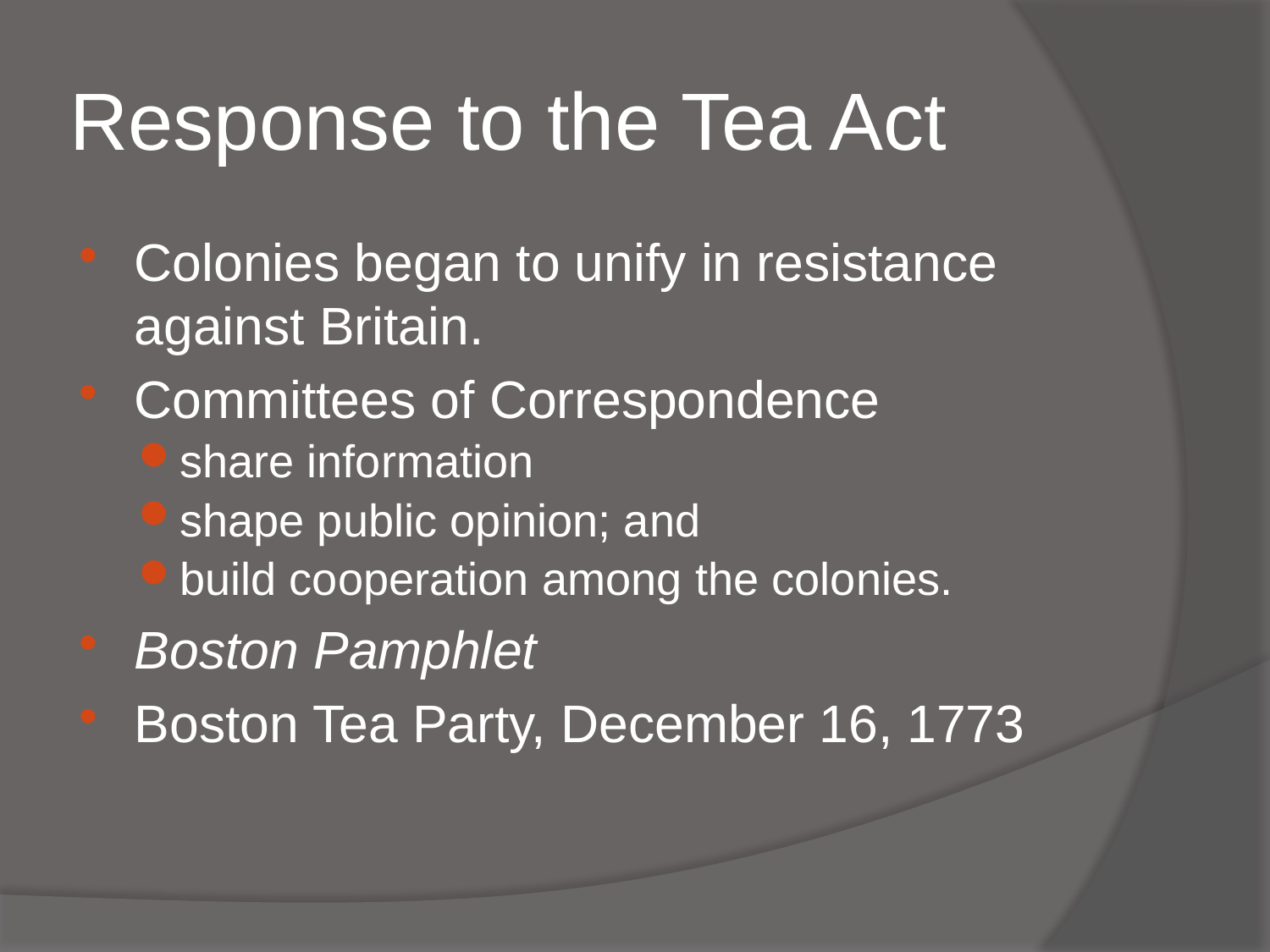

# Response to the Tea Act
Colonies began to unify in resistance against Britain.
Committees of Correspondence
share information
shape public opinion; and
build cooperation among the colonies.
Boston Pamphlet
Boston Tea Party, December 16, 1773